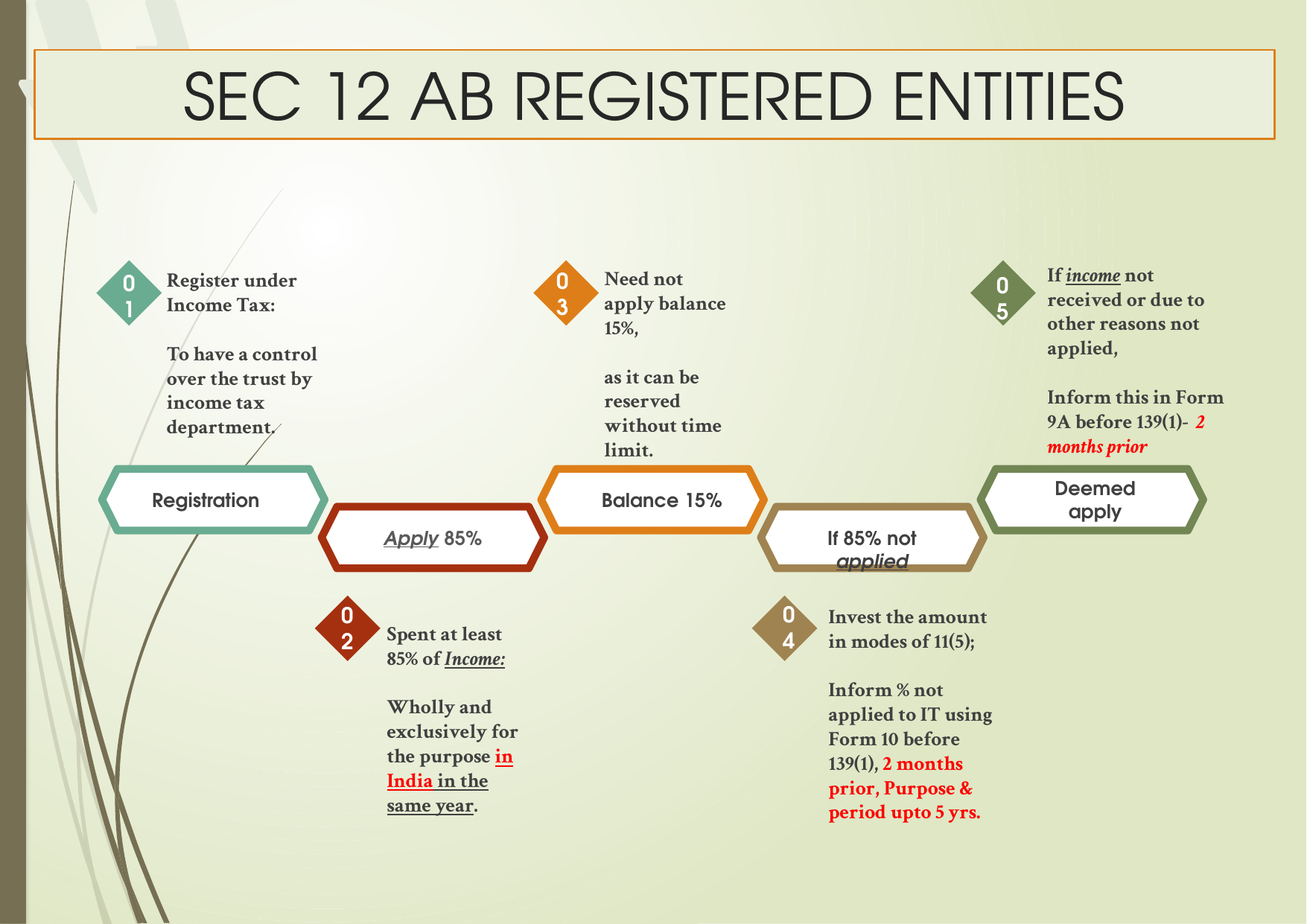

SEC 12 AB REGISTERED ENTITIES
If income not received or due to other reasons not applied,

Inform this in Form 9A before 139(1)-  2 months prior
Need not apply balance 15%,

as it can be reserved  without time limit.
Register under Income Tax:

To have a control over the trust by income tax department.
03
01
05

Deemed apply
Registration
Balance 15%

Apply 85%
If 85% not applied
04
02
Invest the amount in modes of 11(5);

Inform % not applied to IT using Form 10 before 139(1), 2 months prior, Purpose & period upto 5 yrs.

Spent at least 85% of Income:

Wholly and exclusively for the purpose in India in the same year.